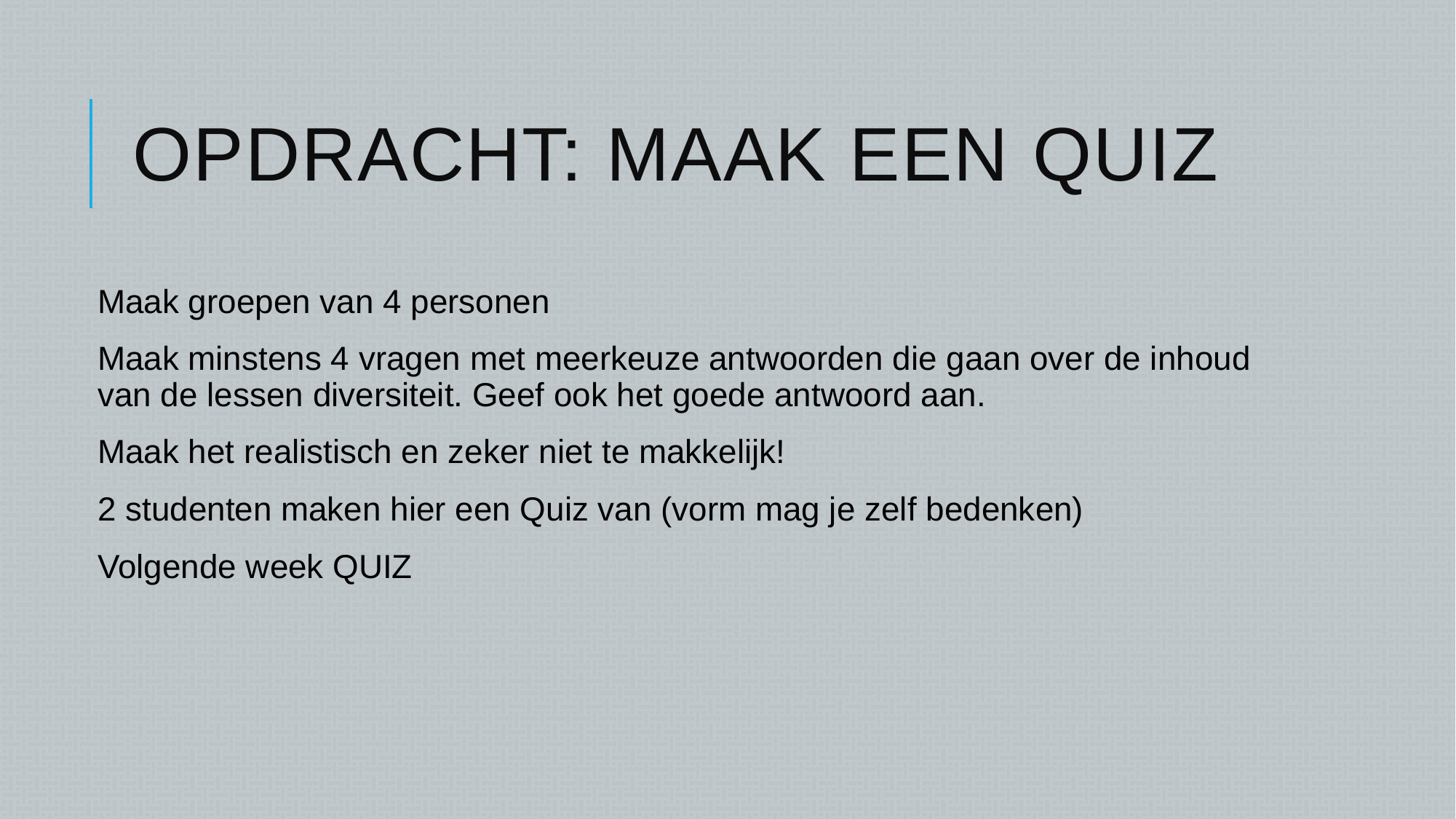

# Opdracht: maak een quiz
Maak groepen van 4 personen
Maak minstens 4 vragen met meerkeuze antwoorden die gaan over de inhoud van de lessen diversiteit. Geef ook het goede antwoord aan.
Maak het realistisch en zeker niet te makkelijk!
2 studenten maken hier een Quiz van (vorm mag je zelf bedenken)
Volgende week QUIZ